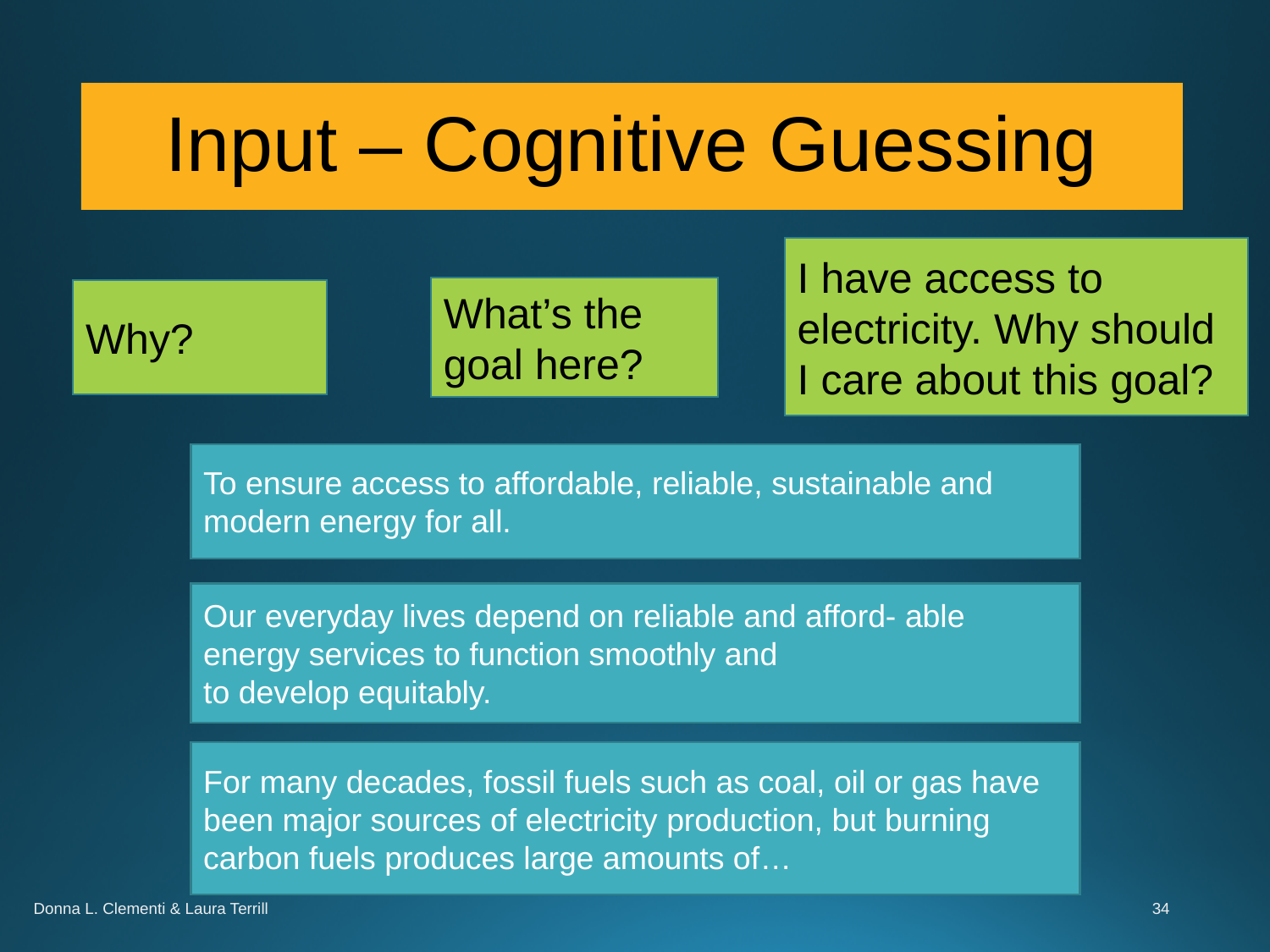

# Input – Cognitive Guessing
I have access to electricity. Why should I care about this goal?
What’s the goal here?
Why?
To ensure access to affordable, reliable, sustainable and modern energy for all.
Our everyday lives depend on reliable and afford- able energy services to function smoothly and
to develop equitably.
For many decades, fossil fuels such as coal, oil or gas have been major sources of electricity production, but burning carbon fuels produces large amounts of…
Donna L. Clementi & Laura Terrill
34